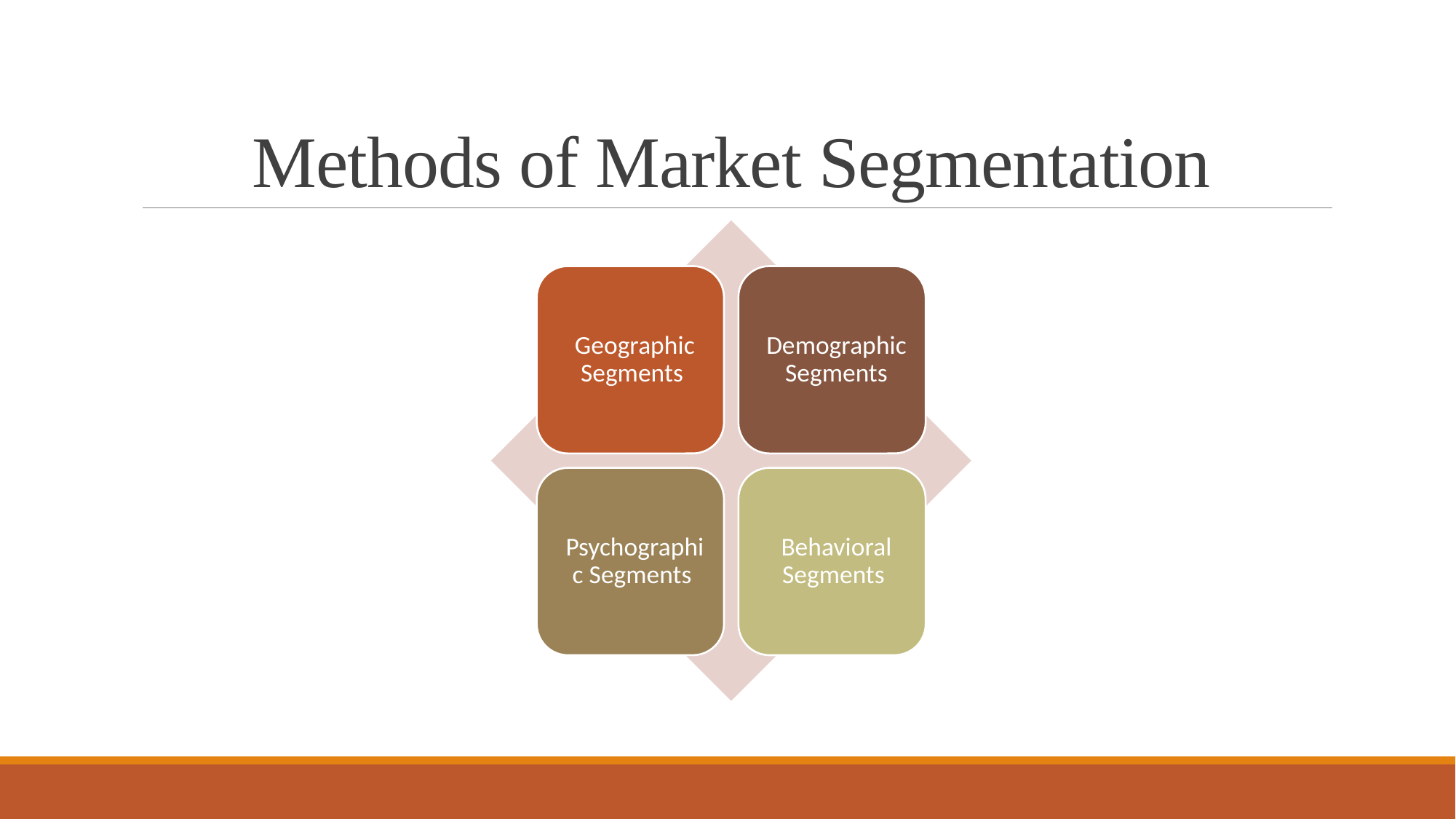

# Methods of Market Segmentation
Geographic Segments
Demographic Segments
Psychographic Segments
Behavioral Segments